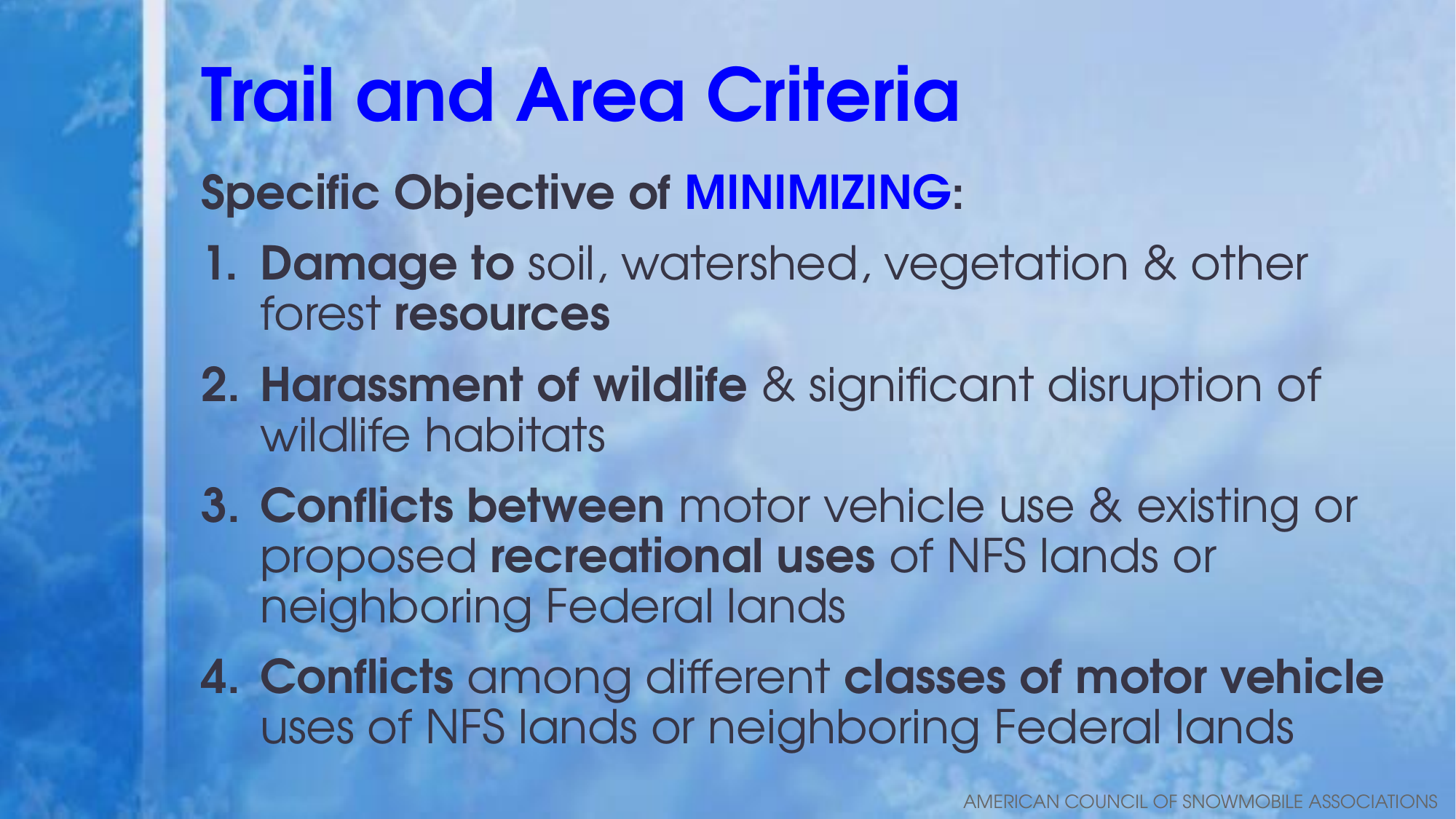

# Trail and Area Criteria
Specific Objective of MINIMIZING:
Damage to soil, watershed, vegetation & other forest resources
Harassment of wildlife & significant disruption of wildlife habitats
Conflicts between motor vehicle use & existing or proposed recreational uses of NFS lands or neighboring Federal lands
Conflicts among different classes of motor vehicle uses of NFS lands or neighboring Federal lands

American Council of Snowmobile Associations